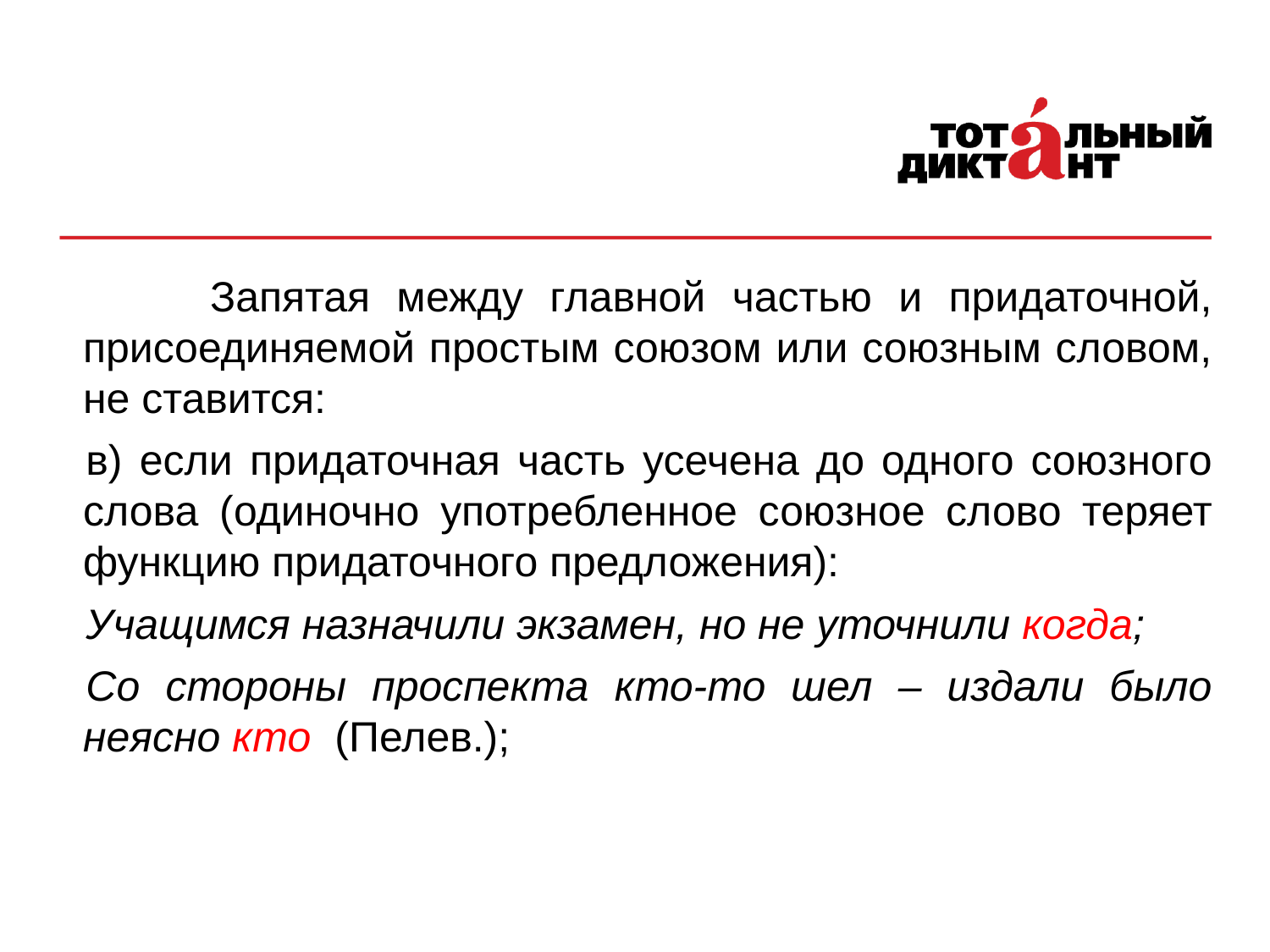

Запятая между главной частью и придаточной, присоединяемой простым союзом или союзным словом, не ставится:
в) если придаточная часть усечена до одного союзного слова (одиночно употребленное союзное слово теряет функцию придаточного предложения):
Учащимся назначили экзамен, но не уточнили когда;
Со стороны проспекта кто-то шел – издали было неясно кто  (Пелев.);